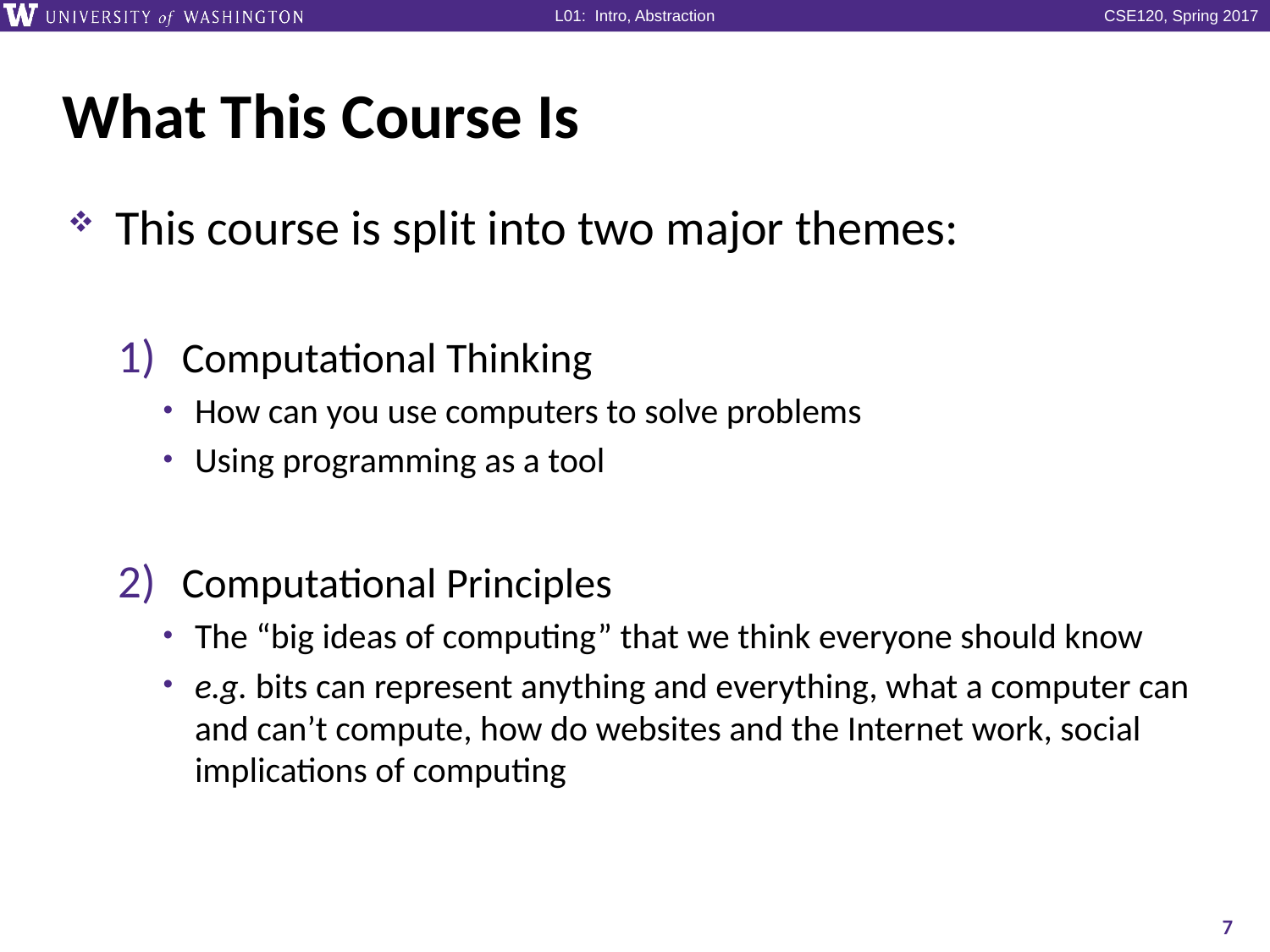

# What This Course Is
This course is split into two major themes:

Computational Thinking
How can you use computers to solve problems
Using programming as a tool

Computational Principles
The “big ideas of computing” that we think everyone should know
e.g. bits can represent anything and everything, what a computer can and can’t compute, how do websites and the Internet work, social implications of computing

7